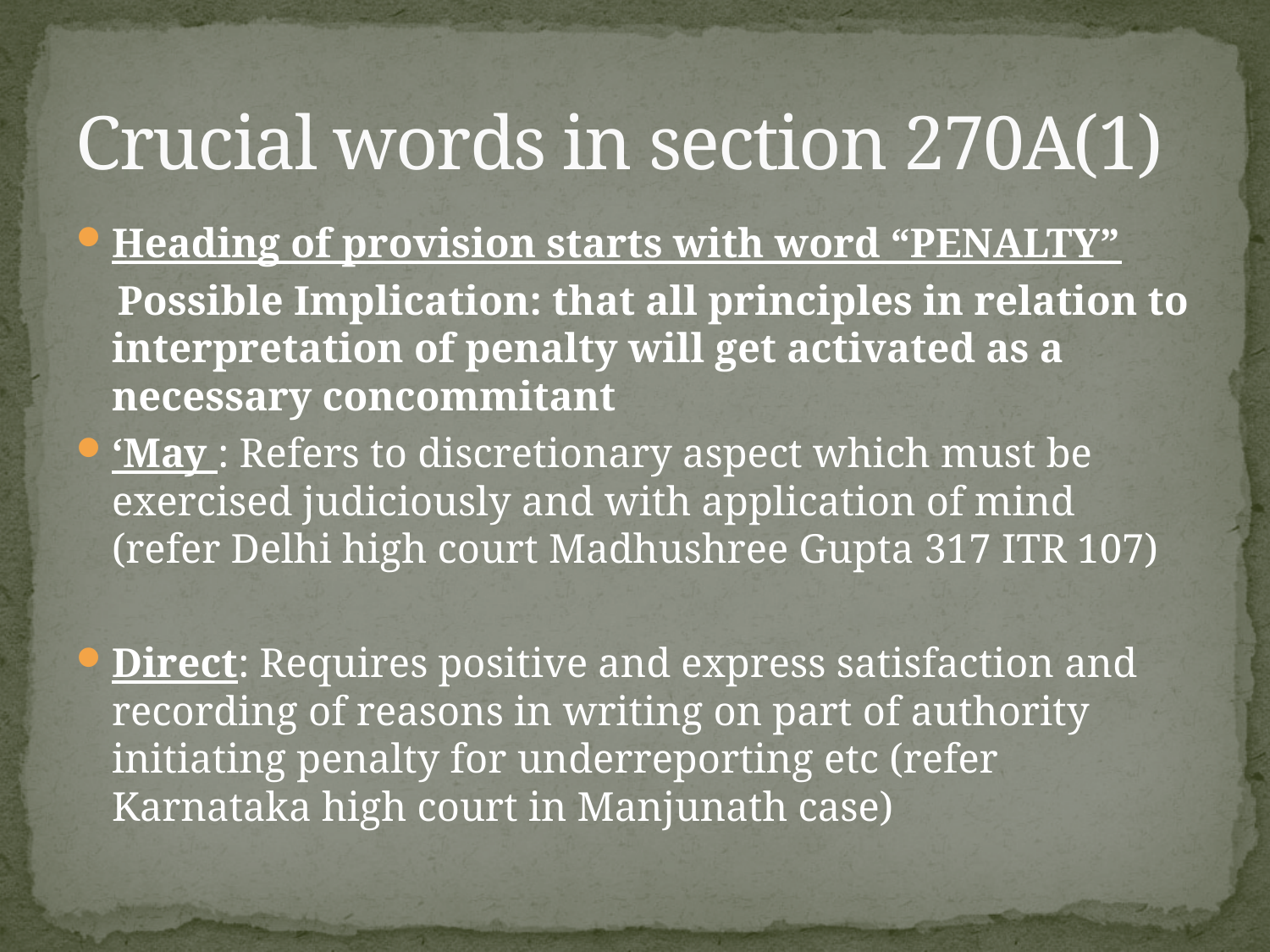

# Crucial words in section 270A(1)
Heading of provision starts with word “PENALTY”
    Possible Implication: that all principles in relation to interpretation of penalty will get activated as a necessary concommitant
‘May : Refers to discretionary aspect which must be exercised judiciously and with application of mind (refer Delhi high court Madhushree Gupta 317 ITR 107)

Direct: Requires positive and express satisfaction and recording of reasons in writing on part of authority initiating penalty for underreporting etc (refer Karnataka high court in Manjunath case)